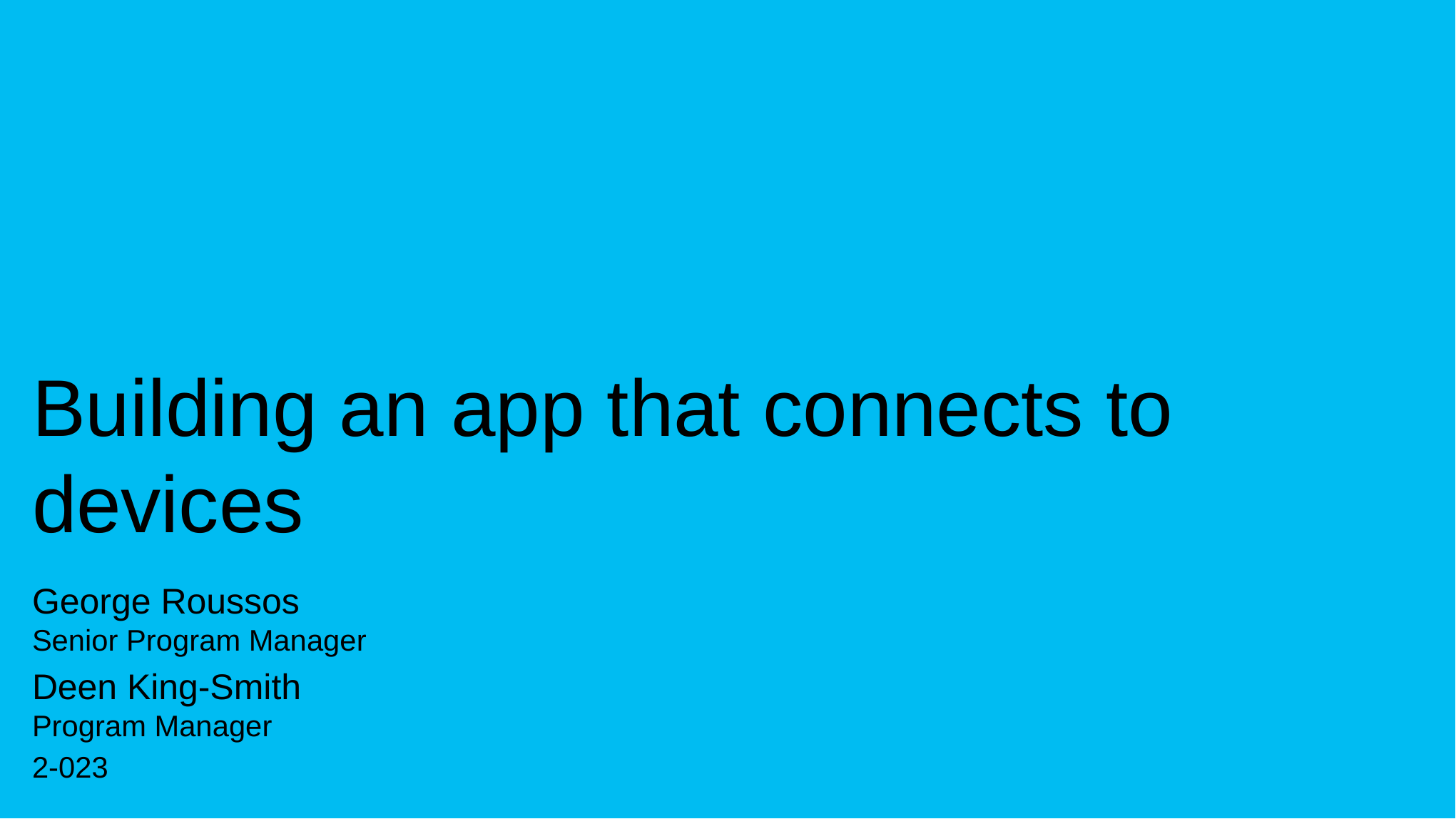

# Building an app that connects to devices
George Roussos
Senior Program Manager
Deen King-Smith
Program Manager
2-023